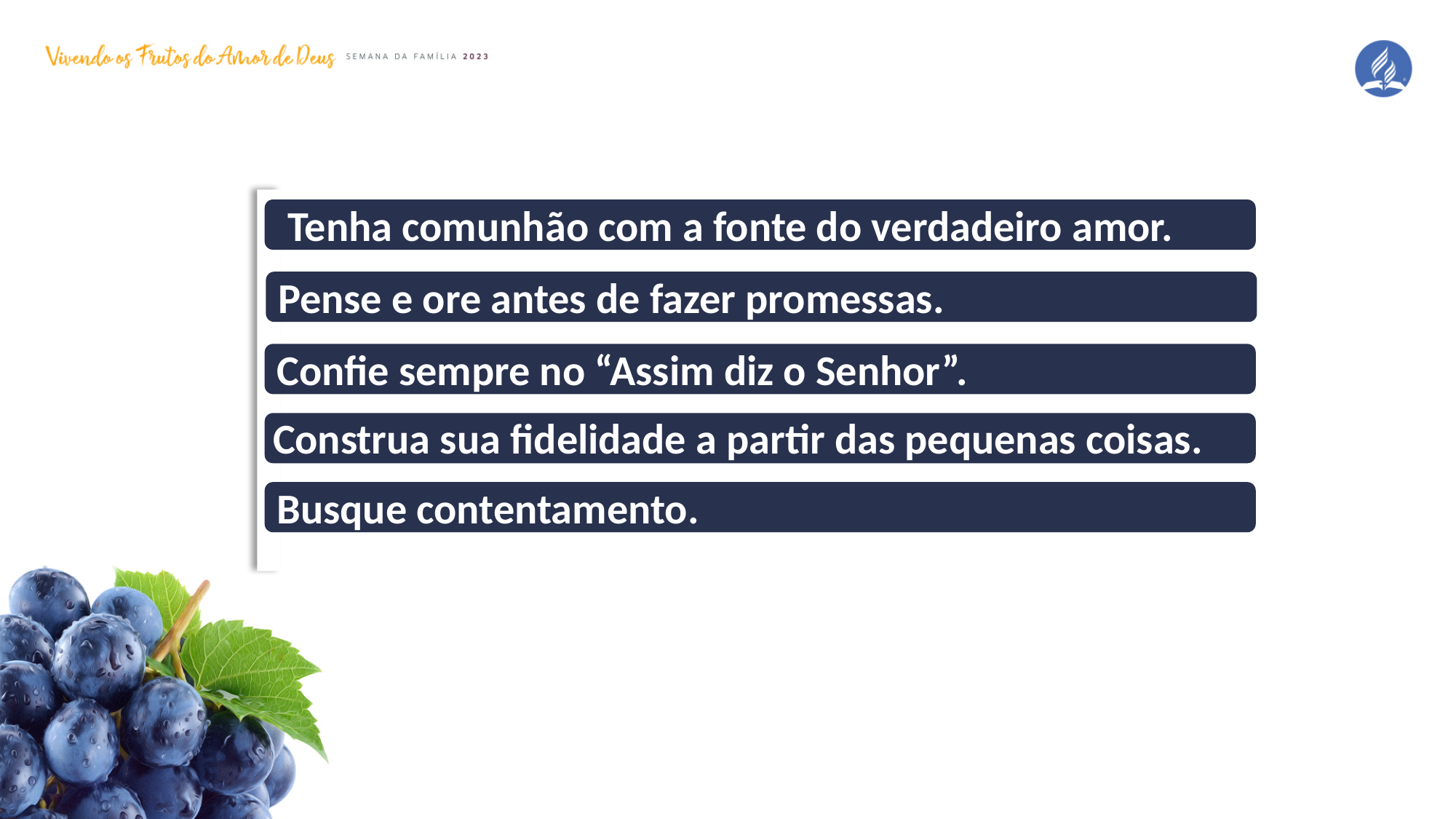

Tenha comunhão com a fonte do verdadeiro amor.

Pense e ore antes de fazer promessas.

Confie sempre no “Assim diz o Senhor”.

Construa sua fidelidade a partir das pequenas coisas.

Busque contentamento.